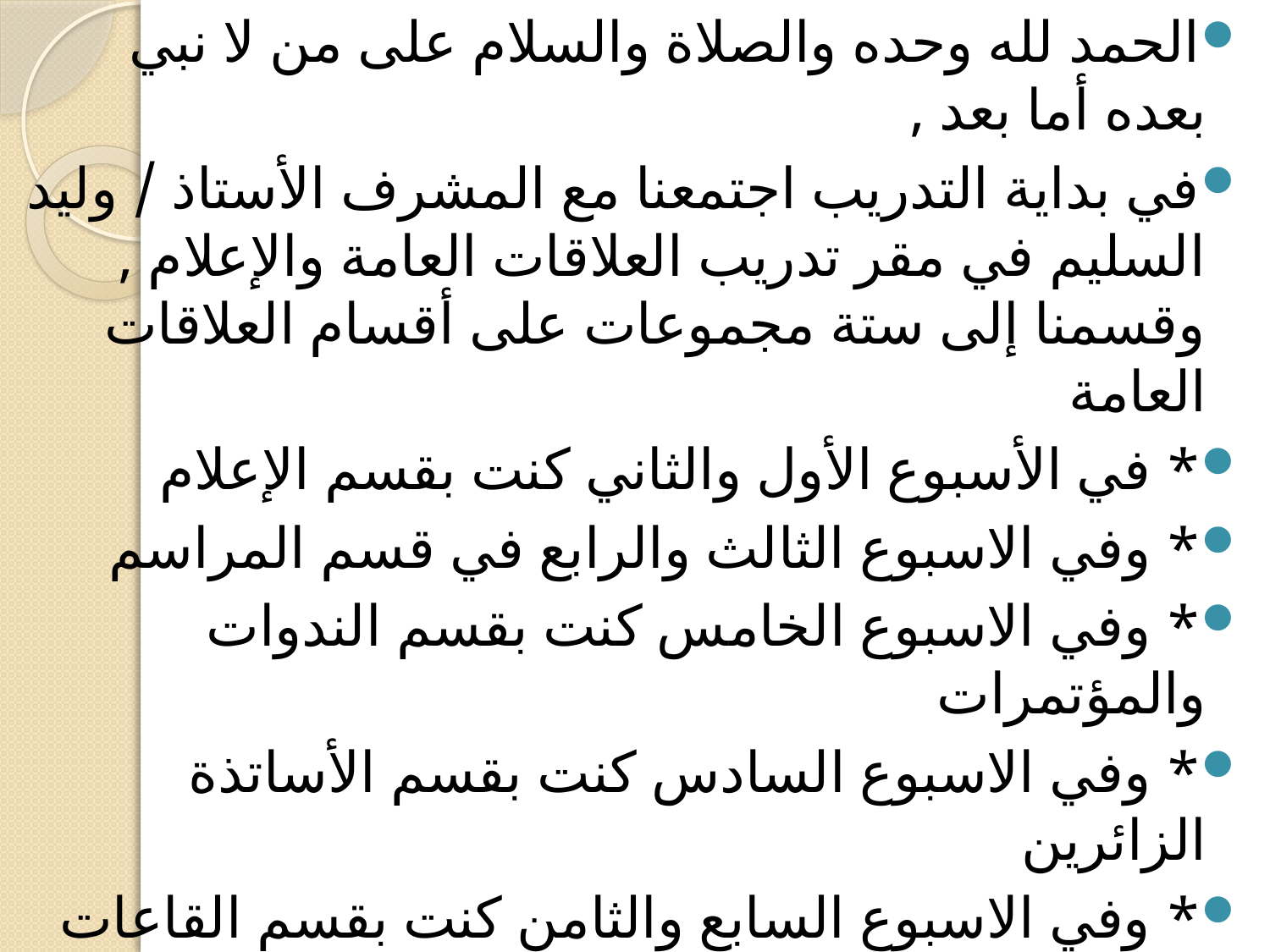

الحمد لله وحده والصلاة والسلام على من لا نبي بعده أما بعد ,
في بداية التدريب اجتمعنا مع المشرف الأستاذ / وليد السليم في مقر تدريب العلاقات العامة والإعلام , وقسمنا إلى ستة مجموعات على أقسام العلاقات العامة
* في الأسبوع الأول والثاني كنت بقسم الإعلام
* وفي الاسبوع الثالث والرابع في قسم المراسم
* وفي الاسبوع الخامس كنت بقسم الندوات والمؤتمرات
* وفي الاسبوع السادس كنت بقسم الأساتذة الزائرين
* وفي الاسبوع السابع والثامن كنت بقسم القاعات والتشريفات
* وفي الأسبوع التاسع كنت بقسم المعلومات
* وفي الأسبوع العاشر والأخير كنت بقسم السكرتارية